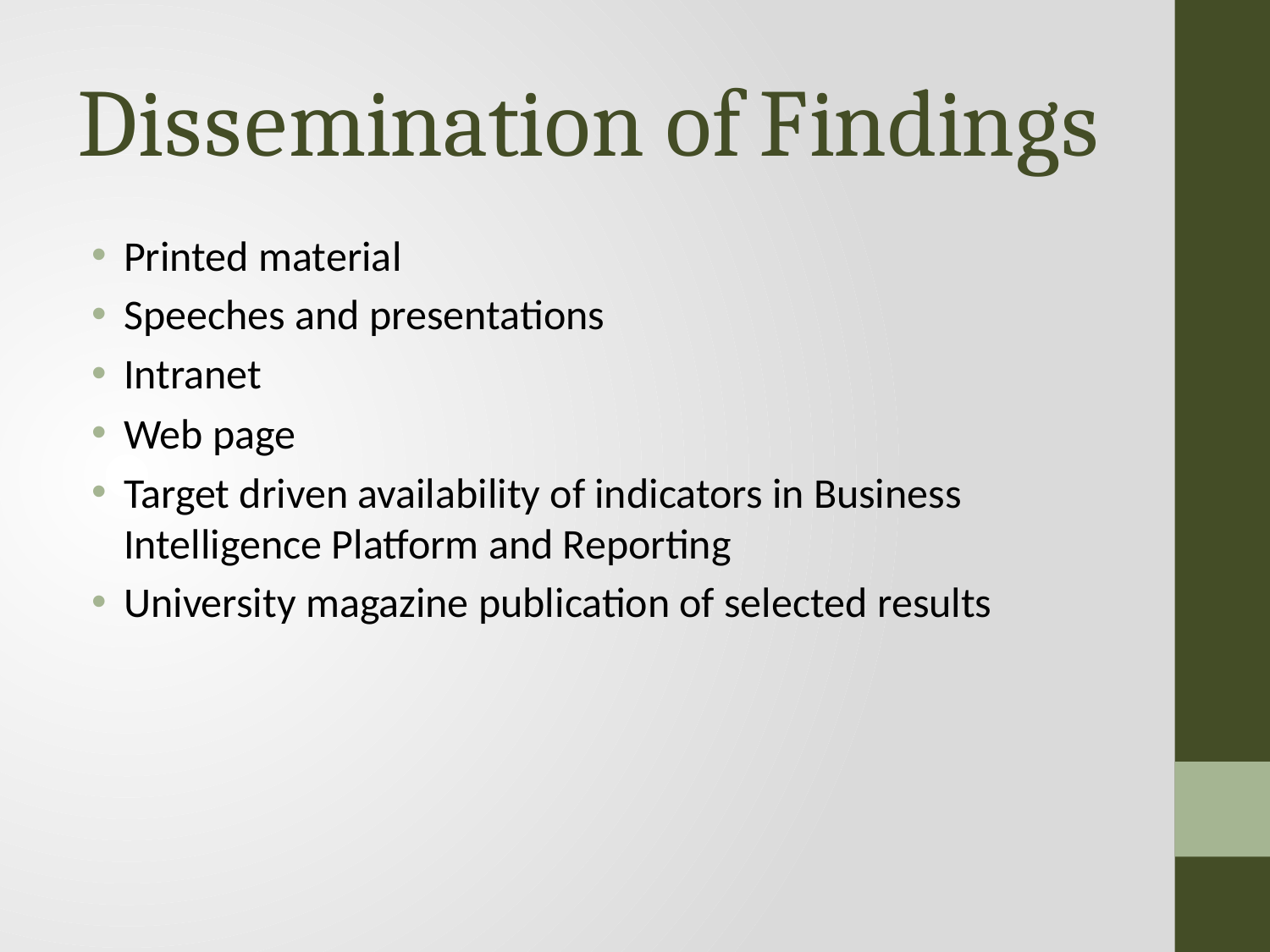

# Dissemination of Findings
Printed material
Speeches and presentations
Intranet
Web page
Target driven availability of indicators in Business Intelligence Platform and Reporting
University magazine publication of selected results